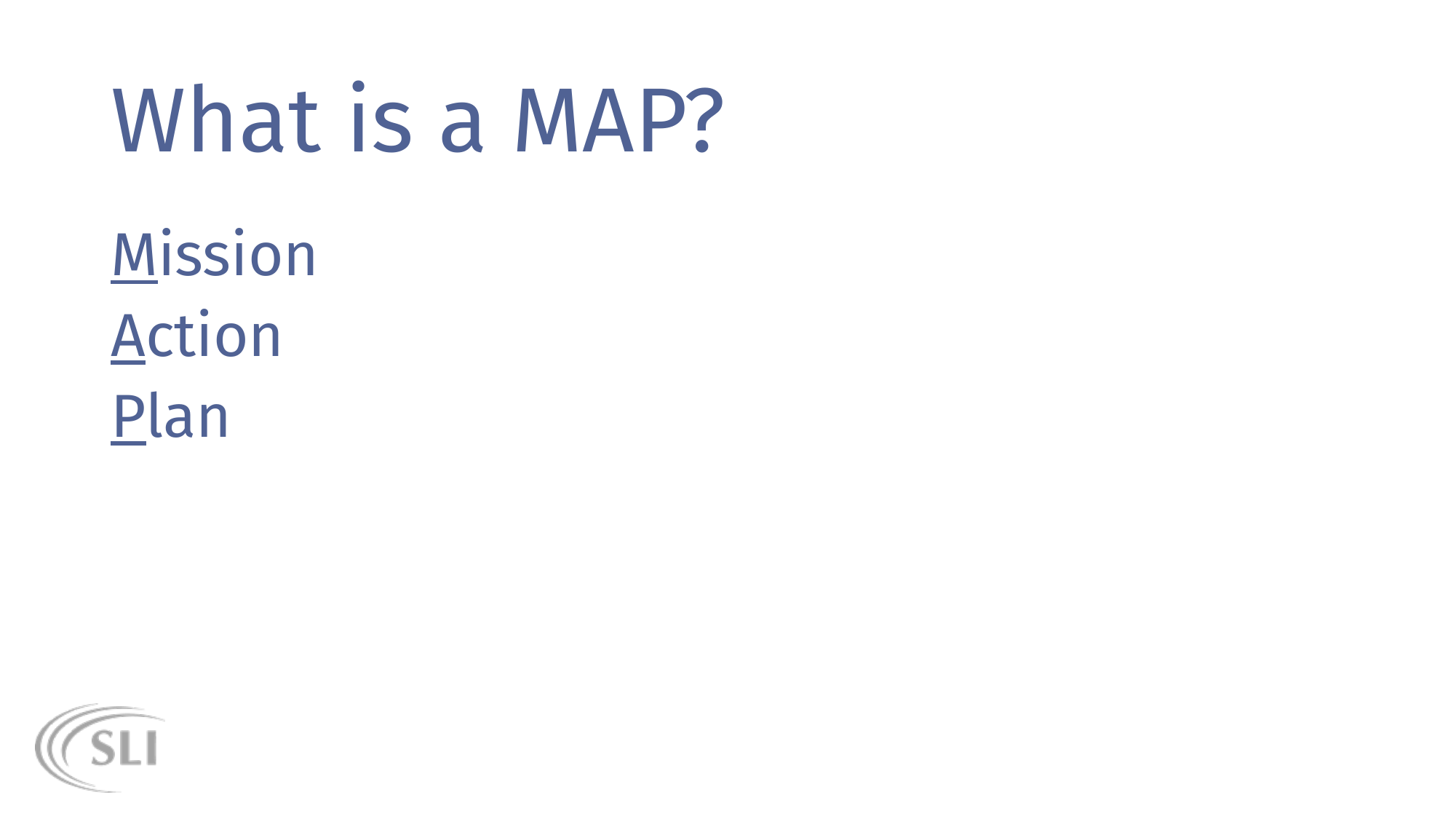

# What is a MAP?
Mission
Action
Plan